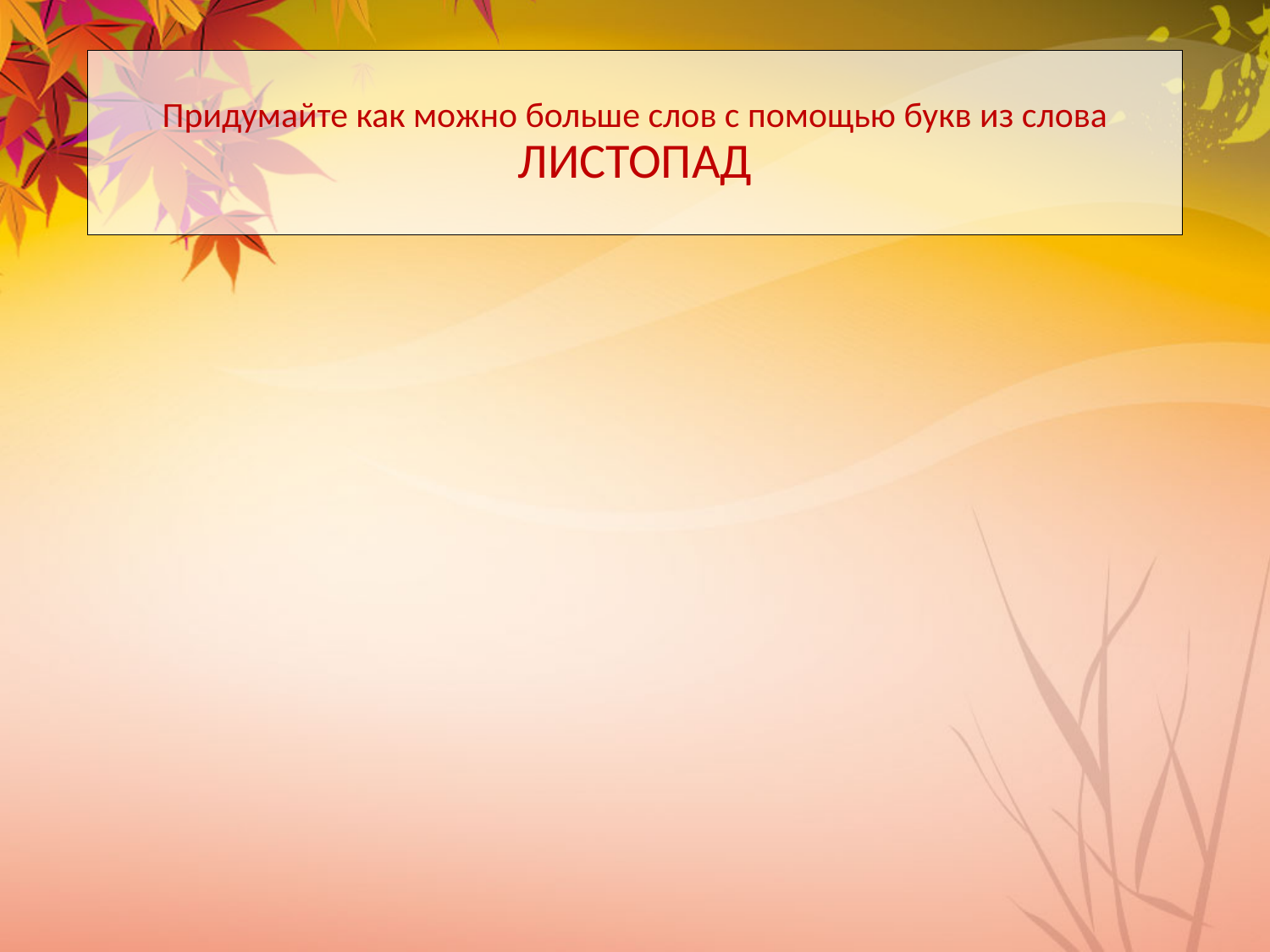

# Придумайте как можно больше слов с помощью букв из слова ЛИСТОПАД